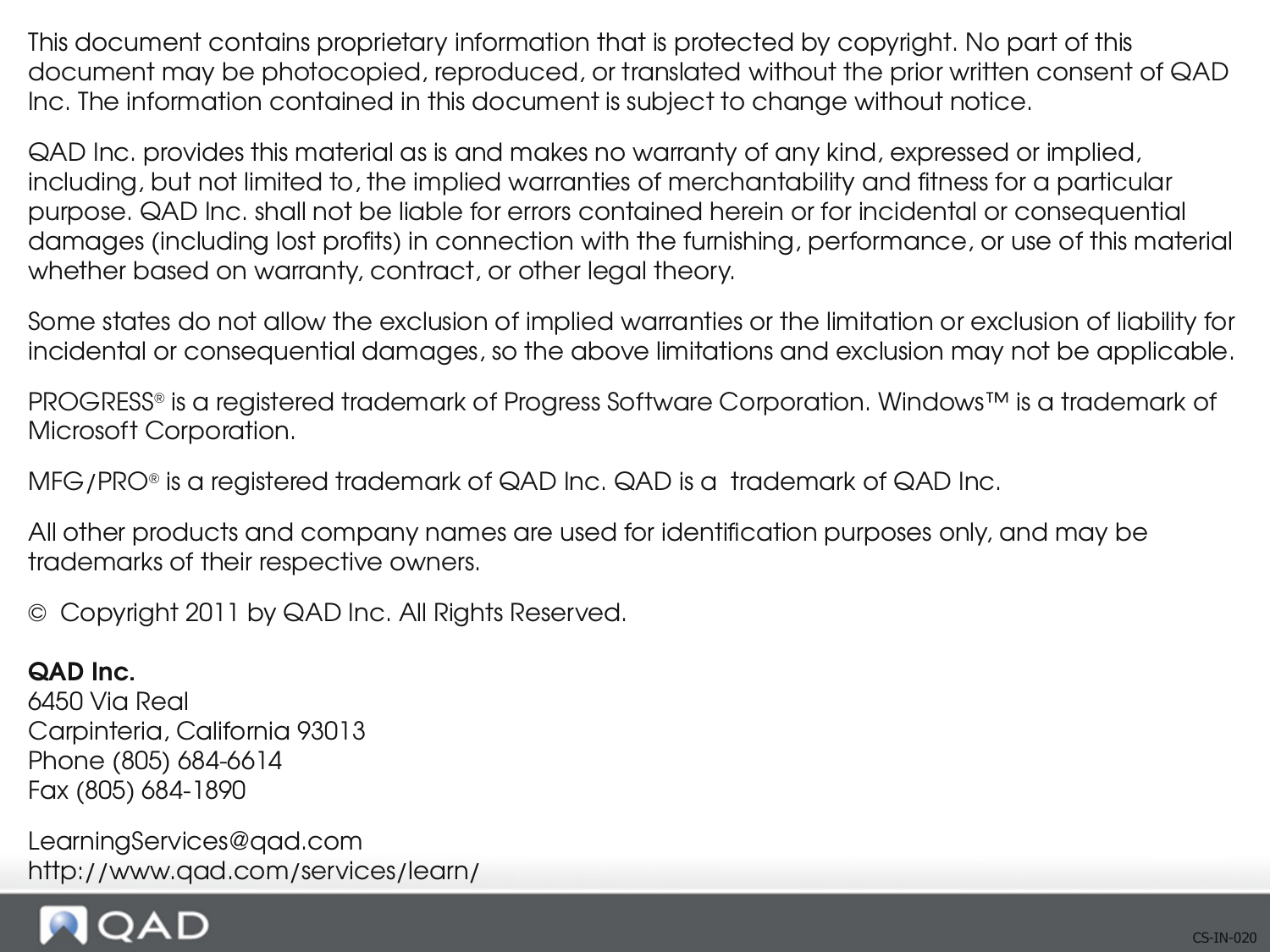

This document contains proprietary information that is protected by copyright. No part of this document may be photocopied, reproduced, or translated without the prior written consent of QAD Inc. The information contained in this document is subject to change without notice.
QAD Inc. provides this material as is and makes no warranty of any kind, expressed or implied, including, but not limited to, the implied warranties of merchantability and fitness for a particular purpose. QAD Inc. shall not be liable for errors contained herein or for incidental or consequential damages (including lost profits) in connection with the furnishing, performance, or use of this material whether based on warranty, contract, or other legal theory.
Some states do not allow the exclusion of implied warranties or the limitation or exclusion of liability for incidental or consequential damages, so the above limitations and exclusion may not be applicable.
PROGRESS® is a registered trademark of Progress Software Corporation. Windows™ is a trademark of Microsoft Corporation.
MFG/PRO® is a registered trademark of QAD Inc. QAD is a  trademark of QAD Inc.
All other products and company names are used for identification purposes only, and may be trademarks of their respective owners.
©  Copyright 2011 by QAD Inc. All Rights Reserved.
QAD Inc.
6450 Via Real
Carpinteria, California 93013
Phone (805) 684-6614
Fax (805) 684-1890
LearningServices@qad.com
http://www.qad.com/services/learn/
CS-IN-020